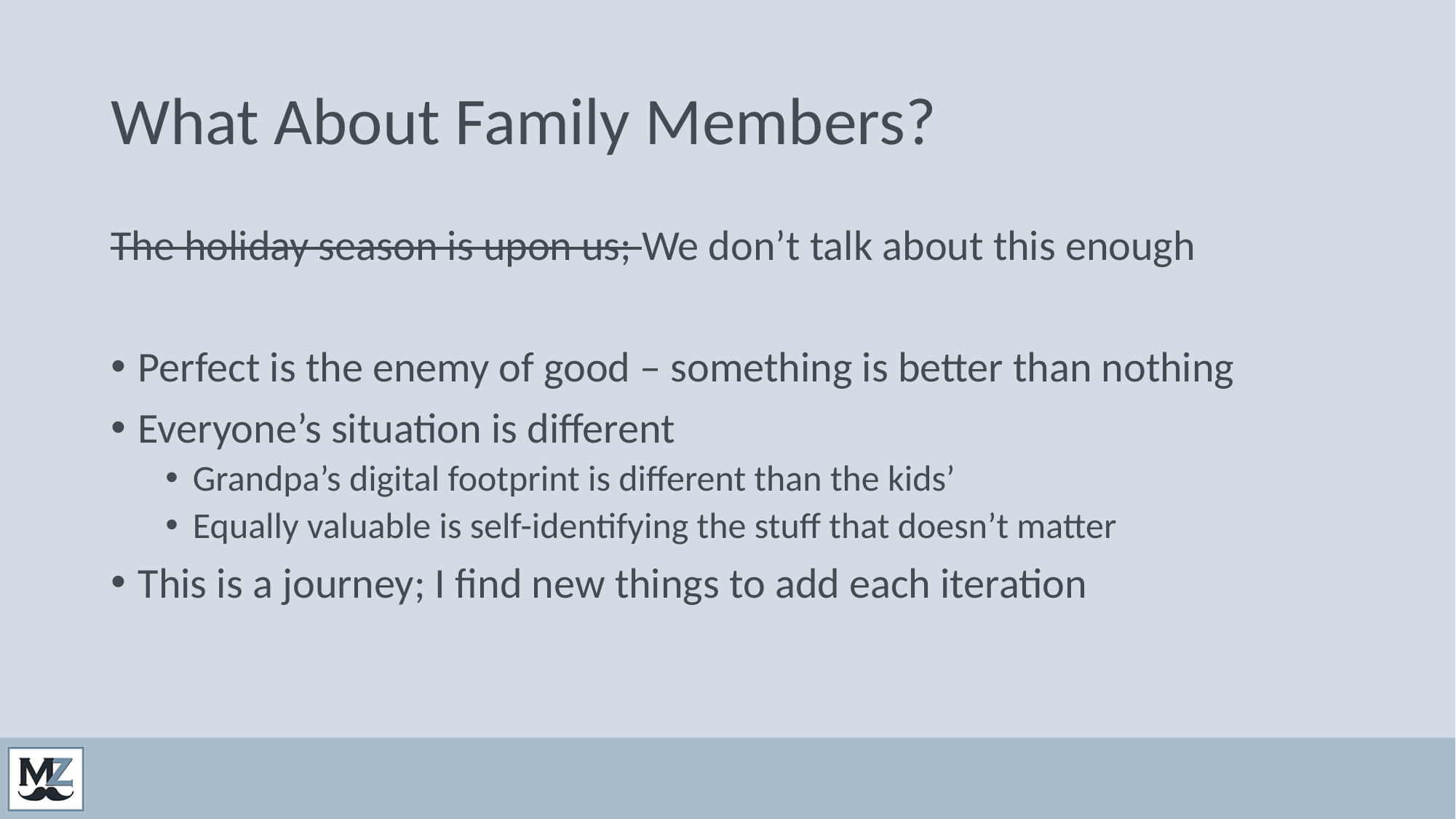

# What About Family Members?
The holiday season is upon us; We don’t talk about this enough

Perfect is the enemy of good – something is better than nothing
Everyone’s situation is different
Grandpa’s digital footprint is different than the kids’
Equally valuable is self-identifying the stuff that doesn’t matter
This is a journey; I find new things to add each iteration